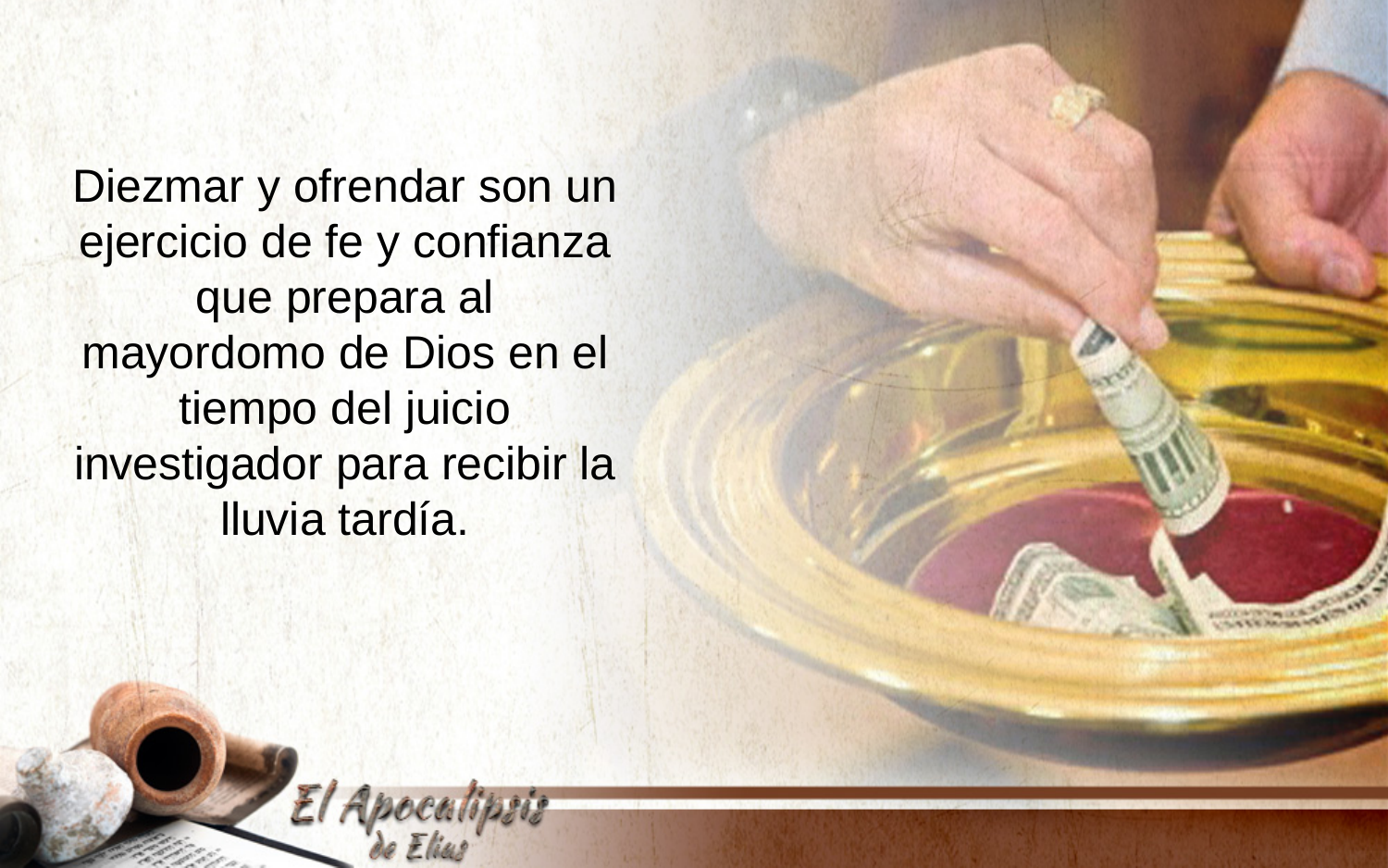

Diezmar y ofrendar son un ejercicio de fe y confianza que prepara al
mayordomo de Dios en el tiempo del juicio investigador para recibir la
lluvia tardía.